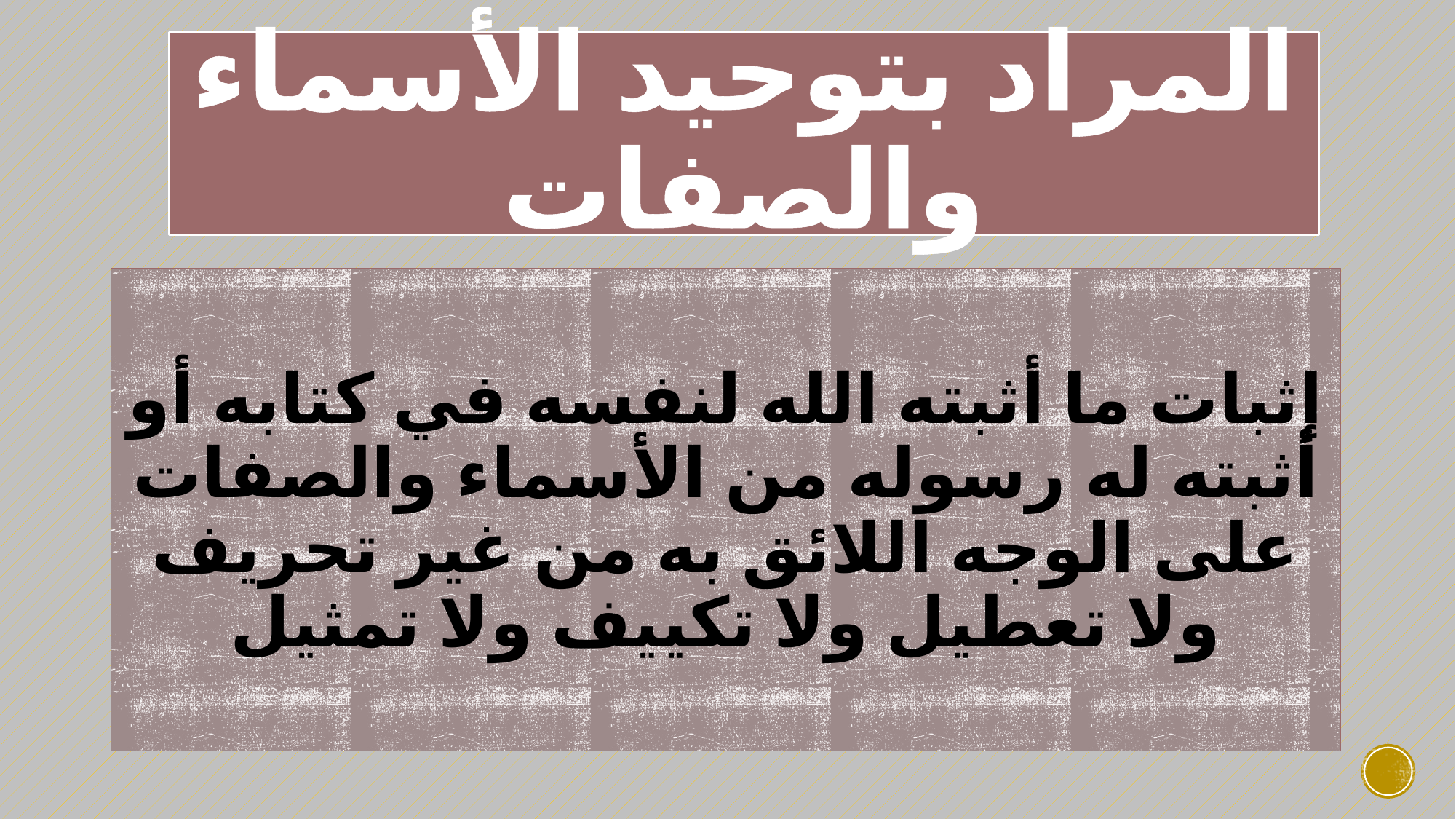

# المراد بتوحيد الأسماء والصفات

إثبات ما أثبته الله لنفسه في كتابه أو أثبته له رسوله من الأسماء والصفات على الوجه اللائق به من غير تحريف ولا تعطيل ولا تكييف ولا تمثيل